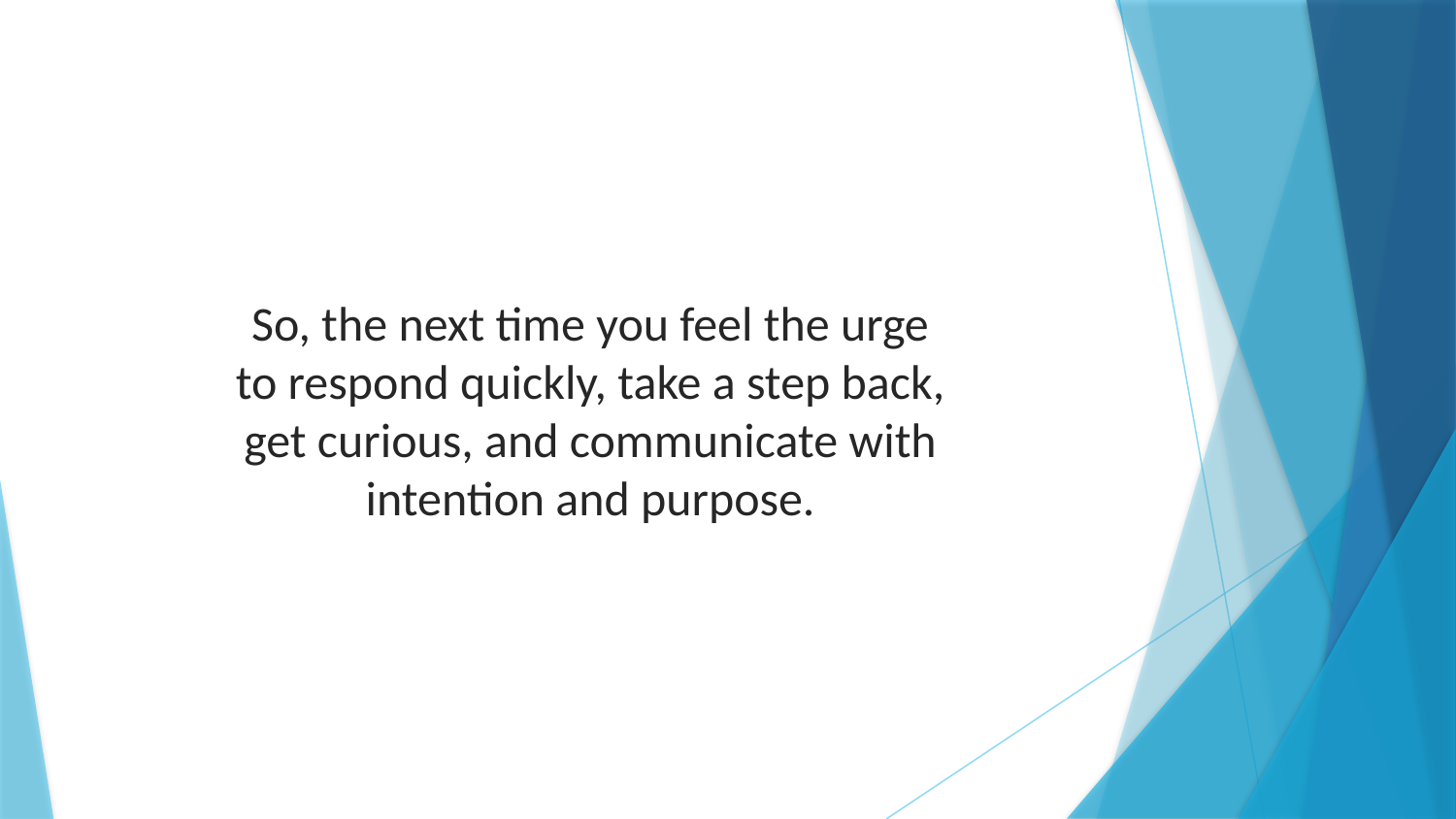

So, the next time you feel the urge to respond quickly, take a step back, get curious, and communicate with intention and purpose.